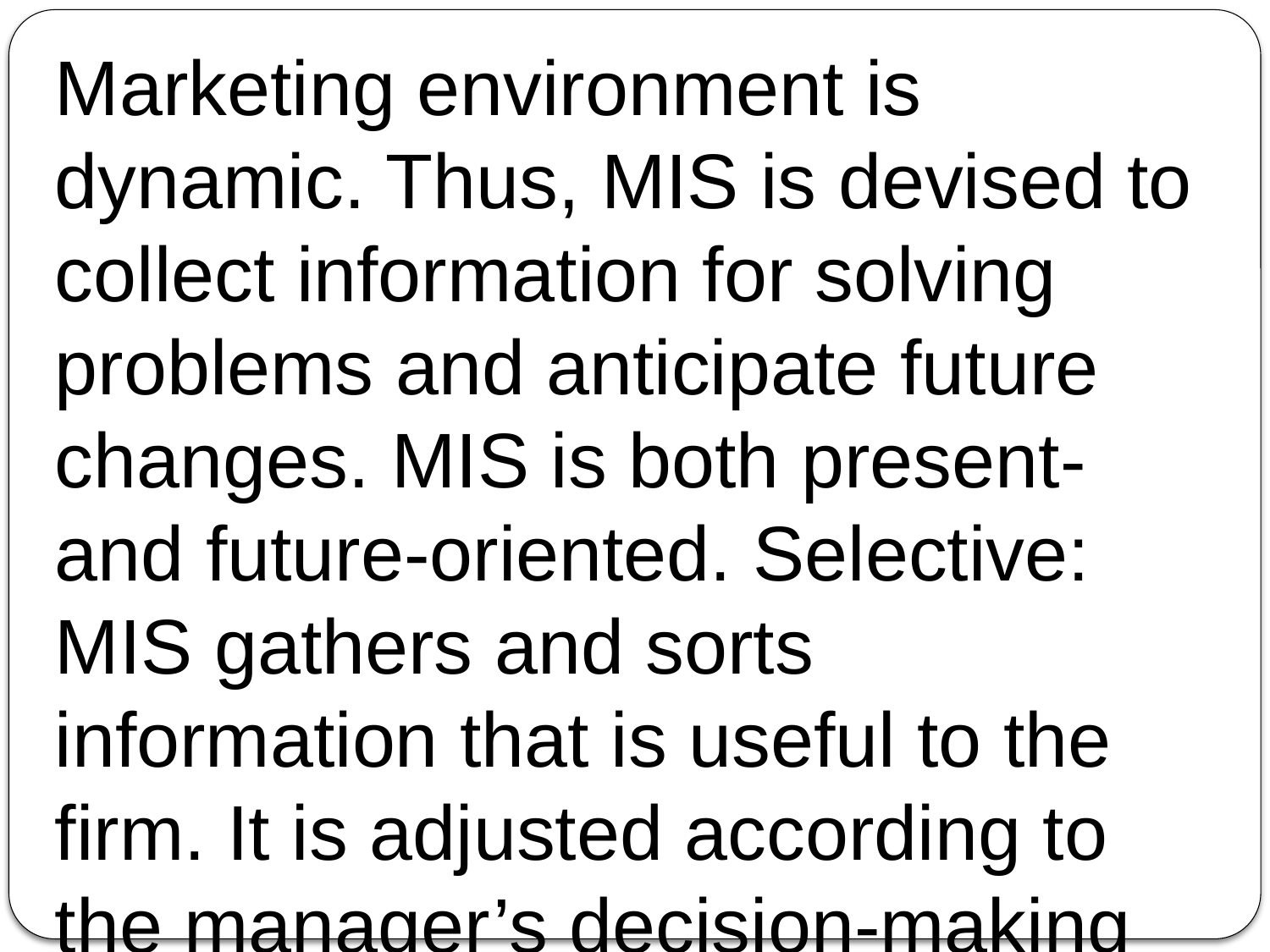

Marketing environment is dynamic. Thus, MIS is devised to collect informa­tion for solving problems and anticipate future changes. MIS is both present- and future-oriented. Selective: MIS gathers and sorts information that is useful to the firm. It is adjusted according to the manager’s decision-making needs. Thus, it is selective.